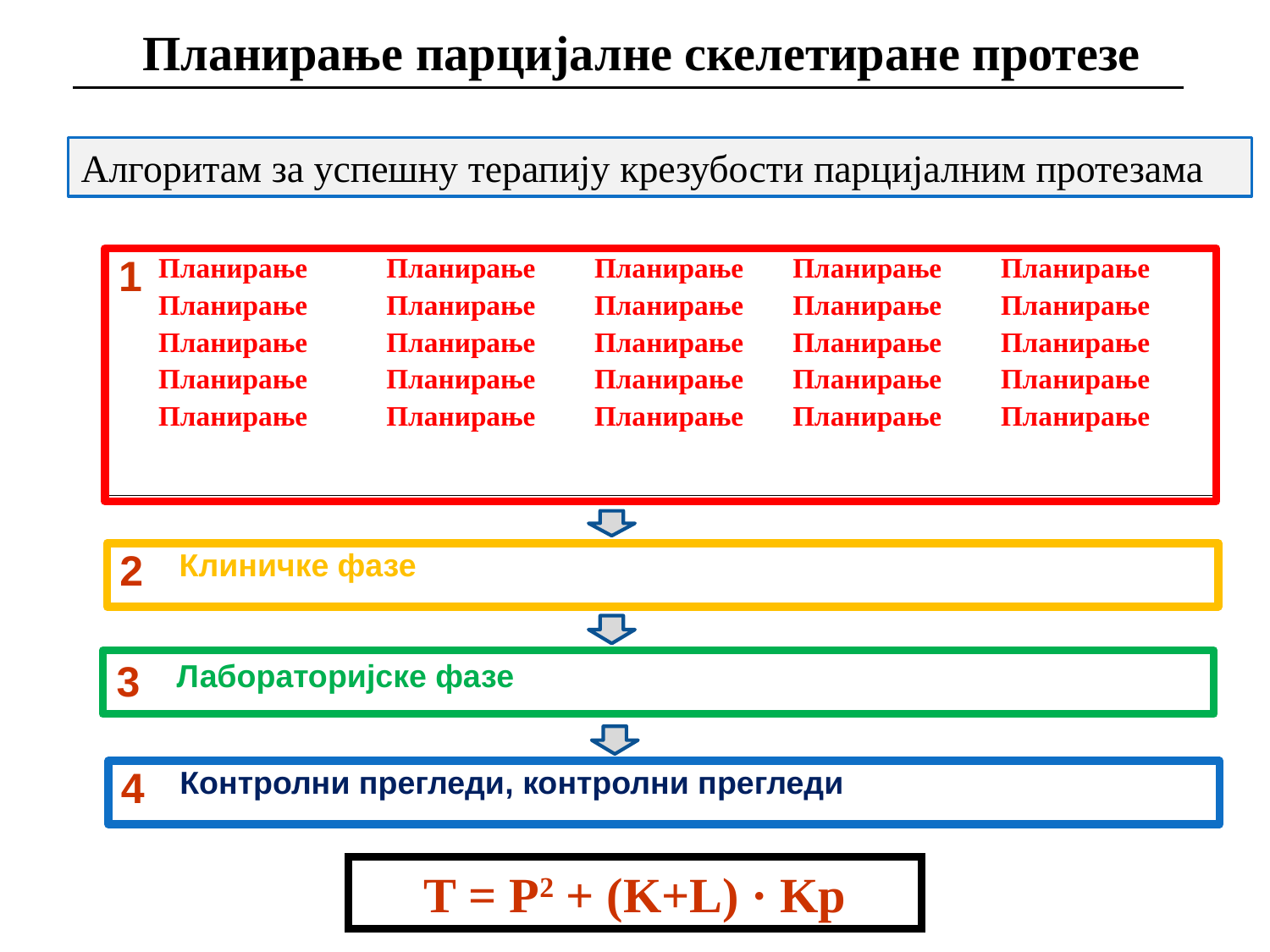

Планирање парцијалне скелетиране протезе
Алгоритам за успешну терапију крезубости парцијалним протезама
| 1 | Планирање Планирање Планирање Планирање Планирање | Планирање Планирање Планирање Планирање Планирање | Планирање Планирање Планирање Планирање Планирање | Планирање Планирање Планирање Планирање Планирање | Планирање Планирање Планирање Планирање Планирање |
| --- | --- | --- | --- | --- | --- |

| 2 | Клиничке фазе |
| --- | --- |

| 3 | Лабораторијске фазе |
| --- | --- |

| 4 | Контролни прегледи, контролни прегледи |
| --- | --- |

T = P2 + (K+L) · Kp